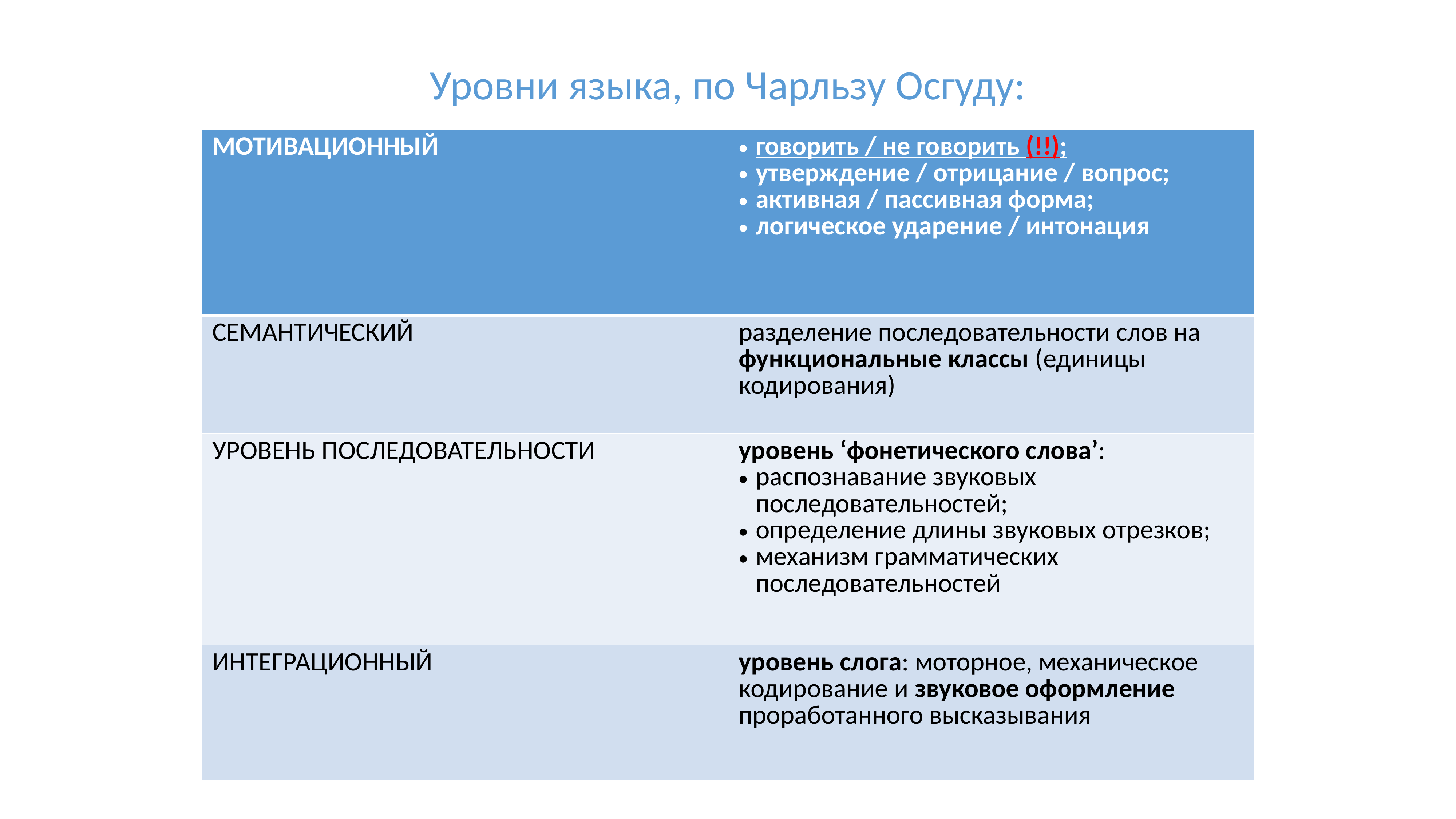

# Уровни языка, по Чарльзу Осгуду:
| МОТИВАЦИОННЫЙ | говорить / не говорить (!!); утверждение / отрицание / вопрос; активная / пассивная форма; логическое ударение / интонация |
| --- | --- |
| СЕМАНТИЧЕСКИЙ | разделение последовательности слов на функциональные классы (единицы кодирования) |
| УРОВЕНЬ ПОСЛЕДОВАТЕЛЬНОСТИ | уровень ‘фонетического слова’: распознавание звуковых последовательностей; определение длины звуковых отрезков; механизм грамматических последовательностей |
| ИНТЕГРАЦИОННЫЙ | уровень слога: моторное, механическое кодирование и звуковое оформление проработанного высказывания |